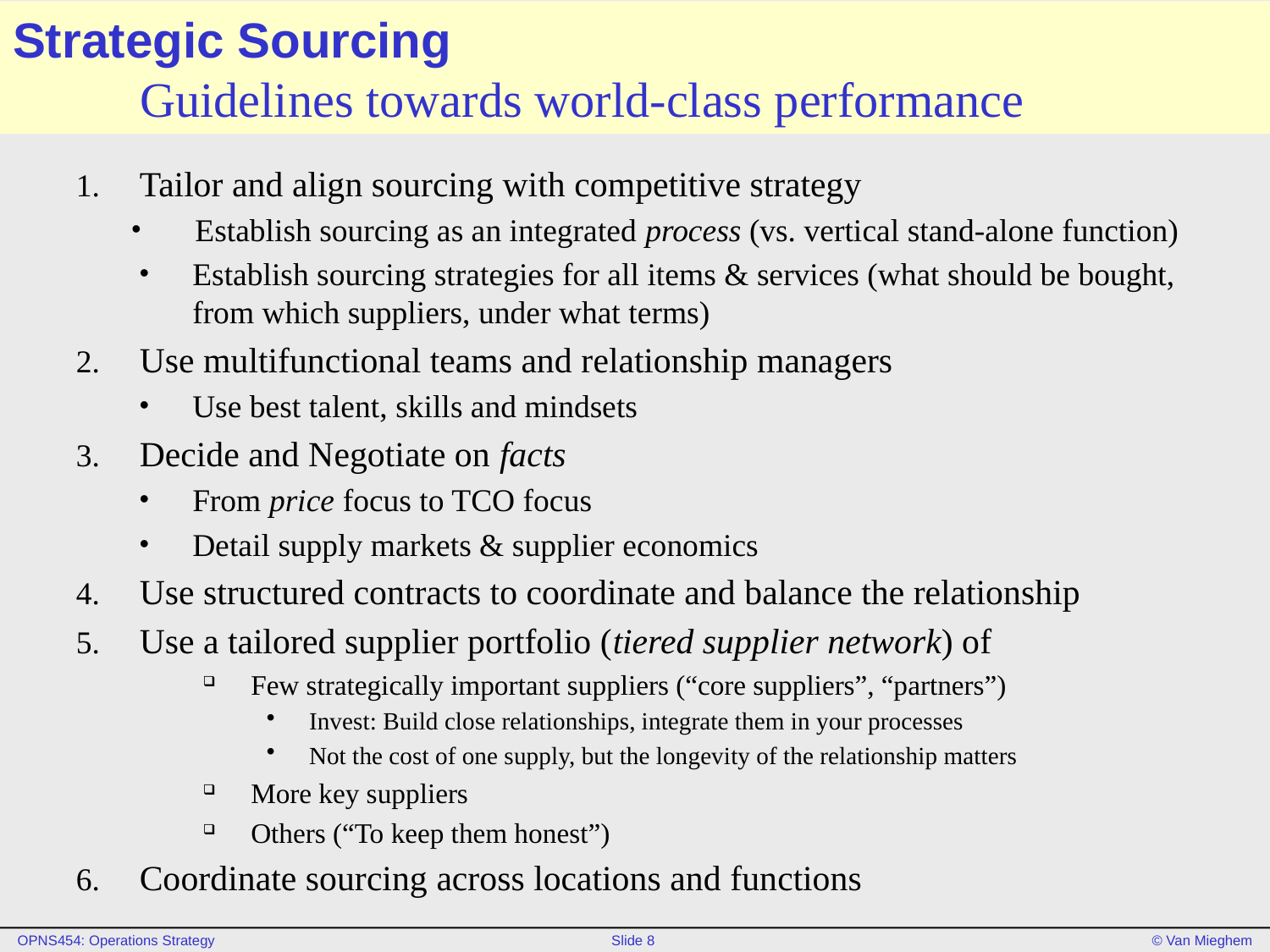

# Strategic Sourcing Guidelines towards world-class performance
Tailor and align sourcing with competitive strategy
Establish sourcing as an integrated process (vs. vertical stand-alone function)
Establish sourcing strategies for all items & services (what should be bought, from which suppliers, under what terms)
Use multifunctional teams and relationship managers
Use best talent, skills and mindsets
Decide and Negotiate on facts
From price focus to TCO focus
Detail supply markets & supplier economics
Use structured contracts to coordinate and balance the relationship
Use a tailored supplier portfolio (tiered supplier network) of
Few strategically important suppliers (“core suppliers”, “partners”)
Invest: Build close relationships, integrate them in your processes
Not the cost of one supply, but the longevity of the relationship matters
More key suppliers
Others (“To keep them honest”)
Coordinate sourcing across locations and functions